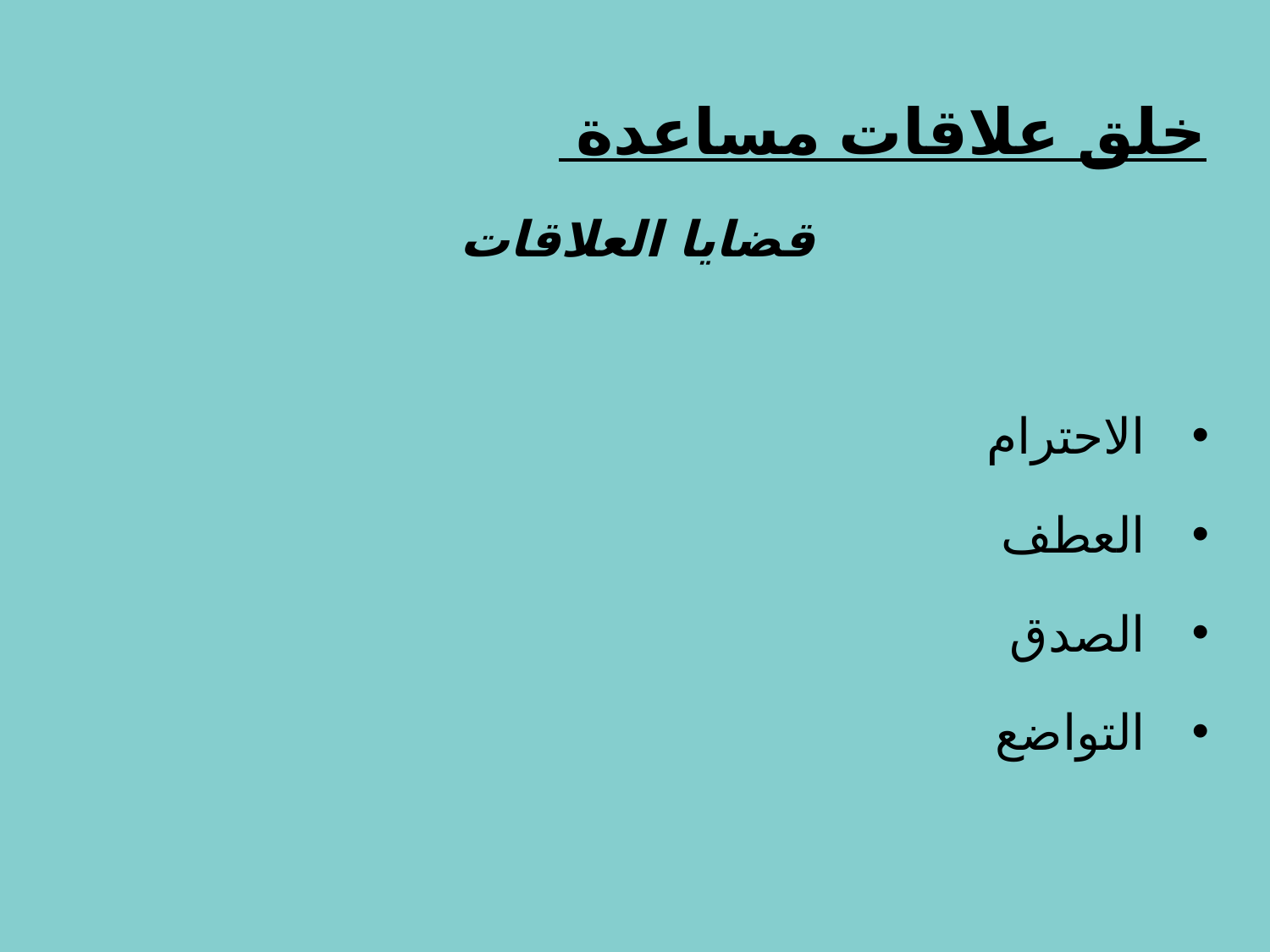

# خلق علاقات مساعدة
قضايا العلاقات

الاحترام
العطف
الصدق
التواضع